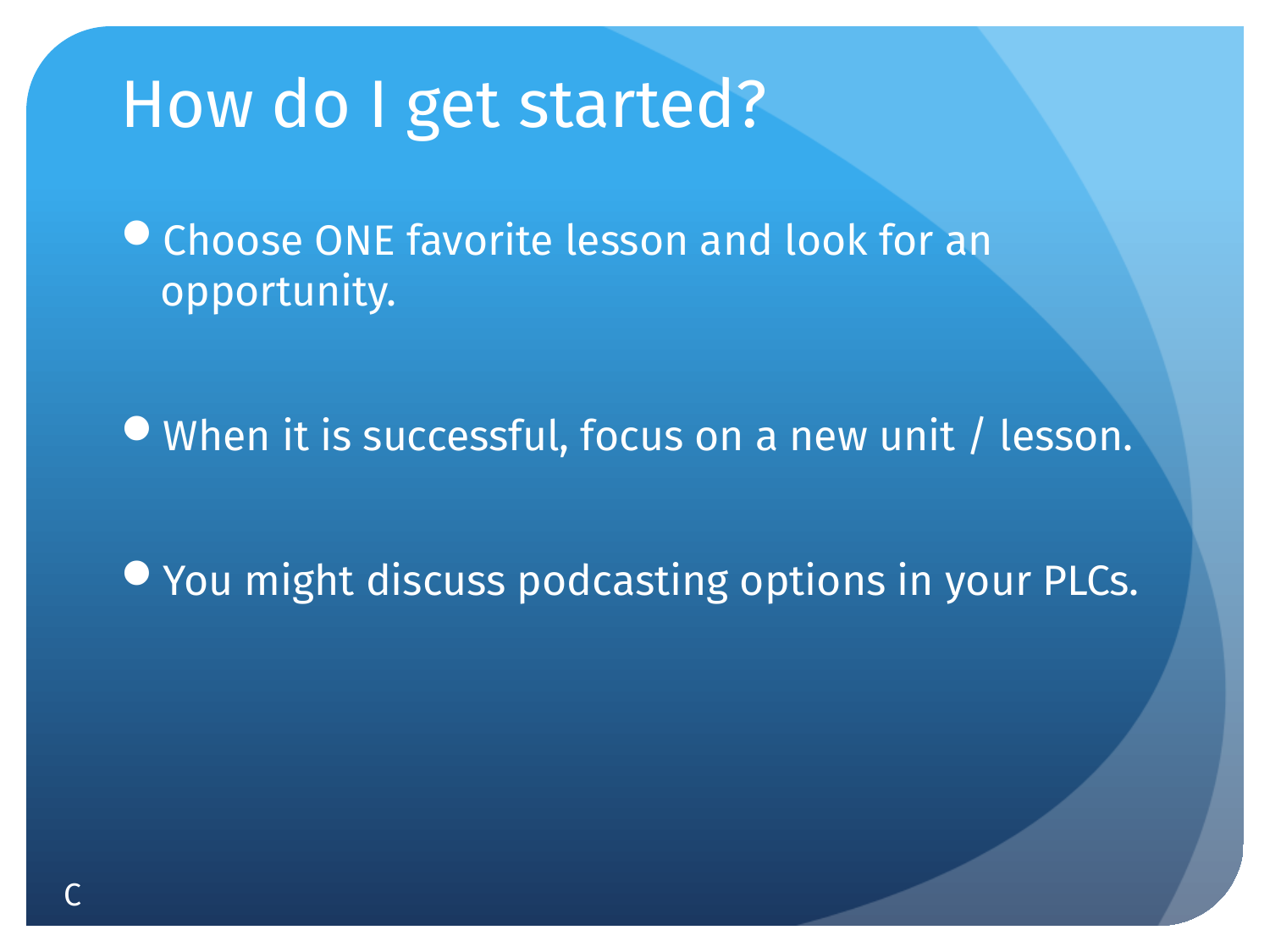

# How do I get started?
Choose ONE favorite lesson and look for an opportunity.

When it is successful, focus on a new unit / lesson.

You might discuss podcasting options in your PLCs.

C